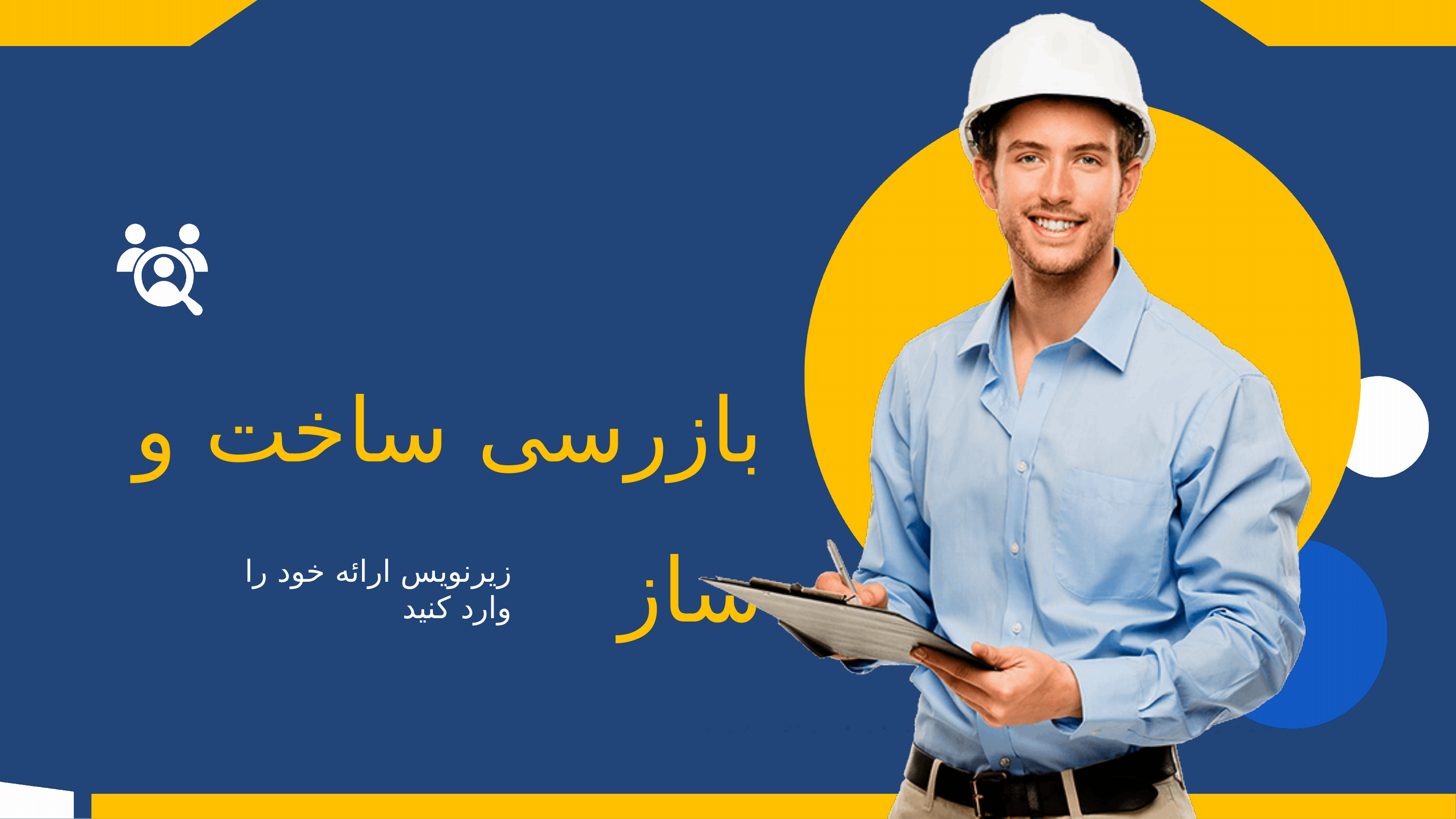

بازرسی ساخت و ساز

زیرنویس ارائه خود را وارد کنید